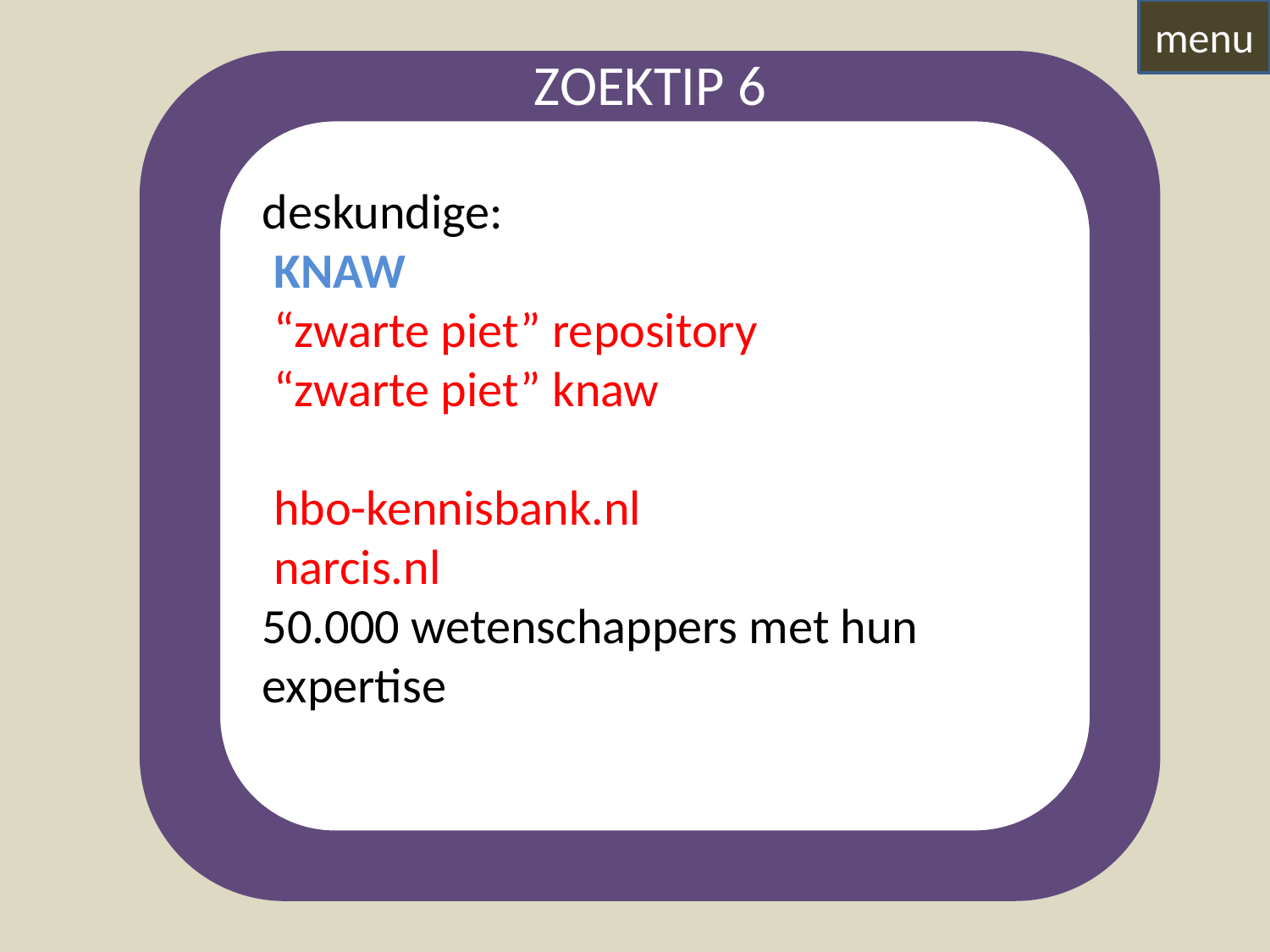

menu
ZOEKTIP 6

deskundige:
 KNAW
 “zwarte piet” repository
 “zwarte piet” knaw

 hbo-kennisbank.nl
 narcis.nl
50.000 wetenschappers met hun expertise